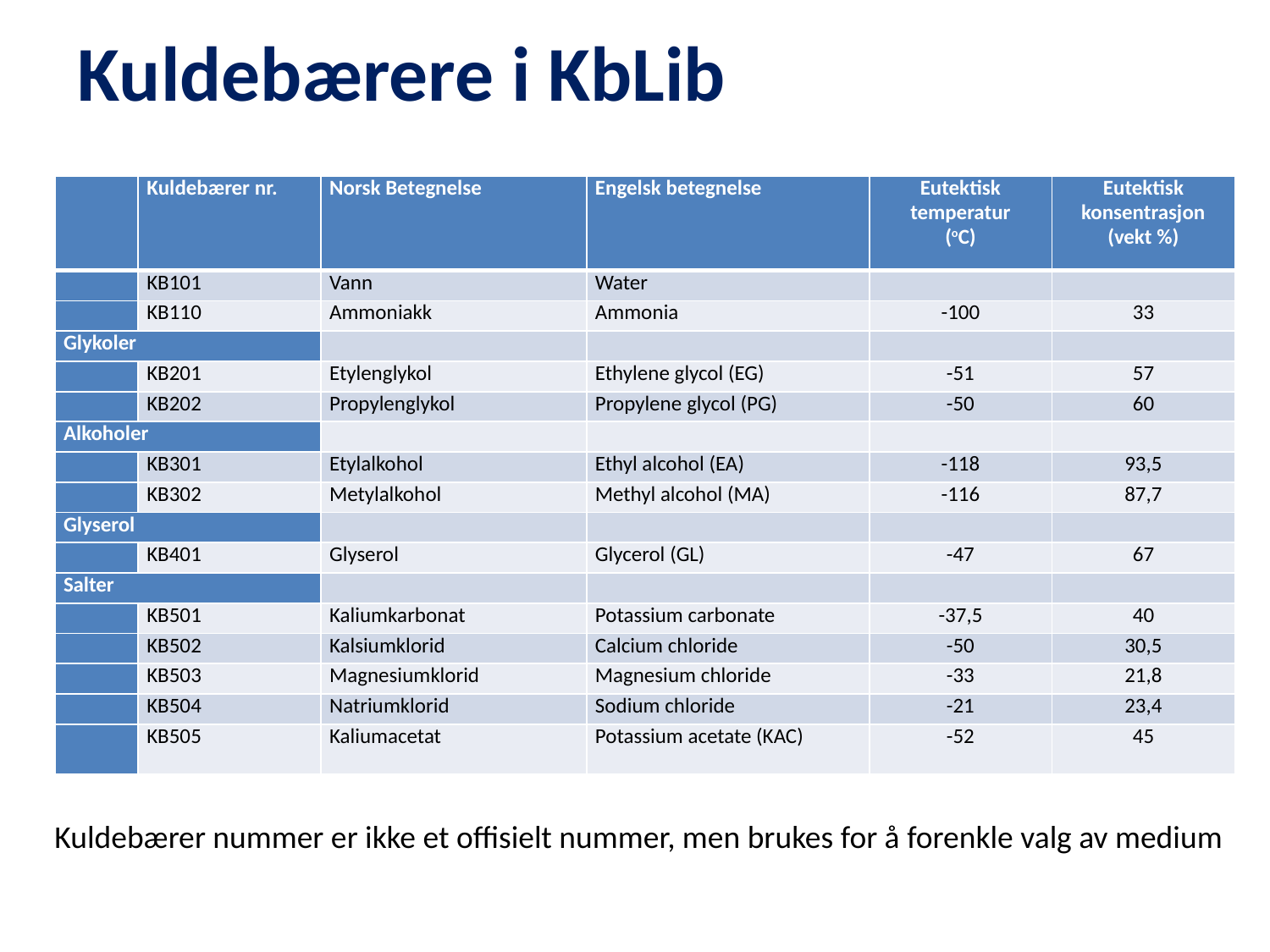

# Kuldebærere i KbLib
|  | Kuldebærer nr. | Norsk Betegnelse | Engelsk betegnelse | Eutektisk temperatur (oC) | Eutektisk konsentrasjon (vekt %) |
| --- | --- | --- | --- | --- | --- |
|  | KB101 | Vann | Water |  |  |
|  | KB110 | Ammoniakk | Ammonia | -100 | 33 |
| Glykoler |  |  |  |  |  |
|  | KB201 | Etylenglykol | Ethylene glycol (EG) | -51 | 57 |
|  | KB202 | Propylenglykol | Propylene glycol (PG) | -50 | 60 |
| Alkoholer |  |  |  |  |  |
|  | KB301 | Etylalkohol | Ethyl alcohol (EA) | -118 | 93,5 |
|  | KB302 | Metylalkohol | Methyl alcohol (MA) | -116 | 87,7 |
| Glyserol |  |  |  |  |  |
|  | KB401 | Glyserol | Glycerol (GL) | -47 | 67 |
| Salter |  |  |  |  |  |
|  | KB501 | Kaliumkarbonat | Potassium carbonate | -37,5 | 40 |
|  | KB502 | Kalsiumklorid | Calcium chloride | -50 | 30,5 |
|  | KB503 | Magnesiumklorid | Magnesium chloride | -33 | 21,8 |
|  | KB504 | Natriumklorid | Sodium chloride | -21 | 23,4 |
|  | KB505 | Kaliumacetat | Potassium acetate (KAC) | -52 | 45 |
Kuldebærer nummer er ikke et offisielt nummer, men brukes for å forenkle valg av medium